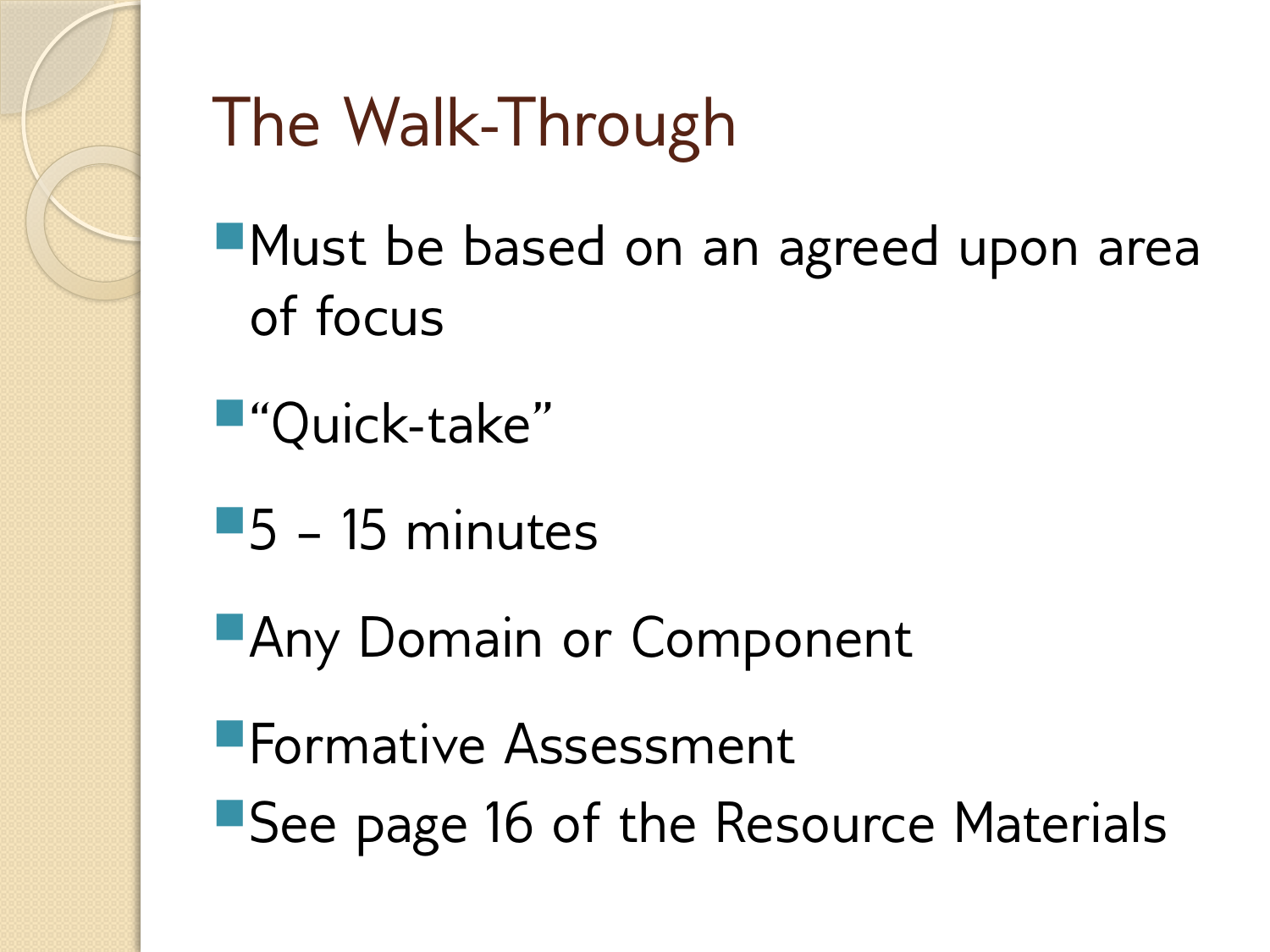

# The Walk-Through
Must be based on an agreed upon area of focus

“Quick-take”

5 – 15 minutes

Any Domain or Component

Formative Assessment
See page 16 of the Resource Materials